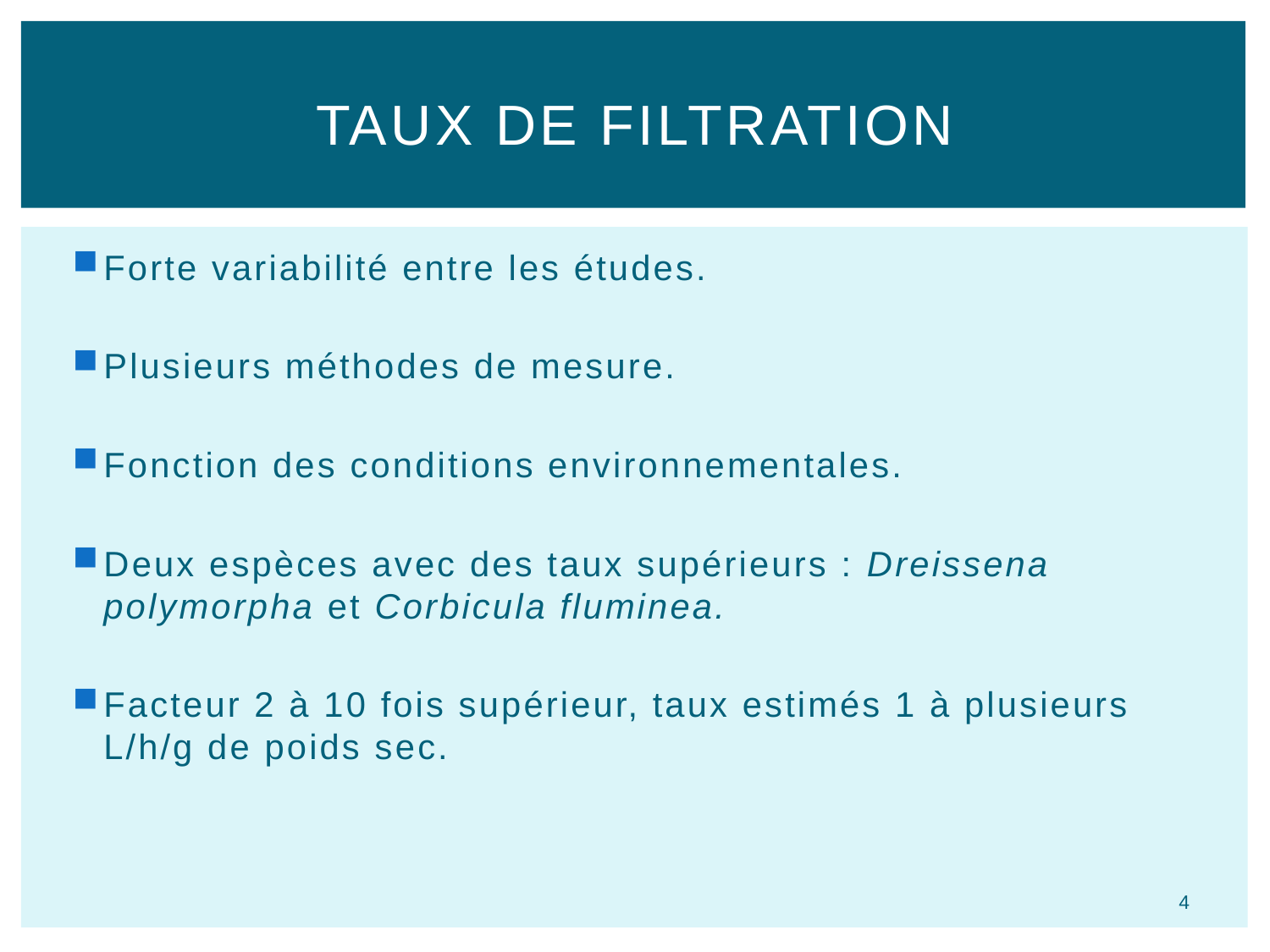

# taux de filtration
Forte variabilité entre les études.

Plusieurs méthodes de mesure.

Fonction des conditions environnementales.

Deux espèces avec des taux supérieurs : Dreissena polymorpha et Corbicula fluminea.

Facteur 2 à 10 fois supérieur, taux estimés 1 à plusieurs L/h/g de poids sec.

4